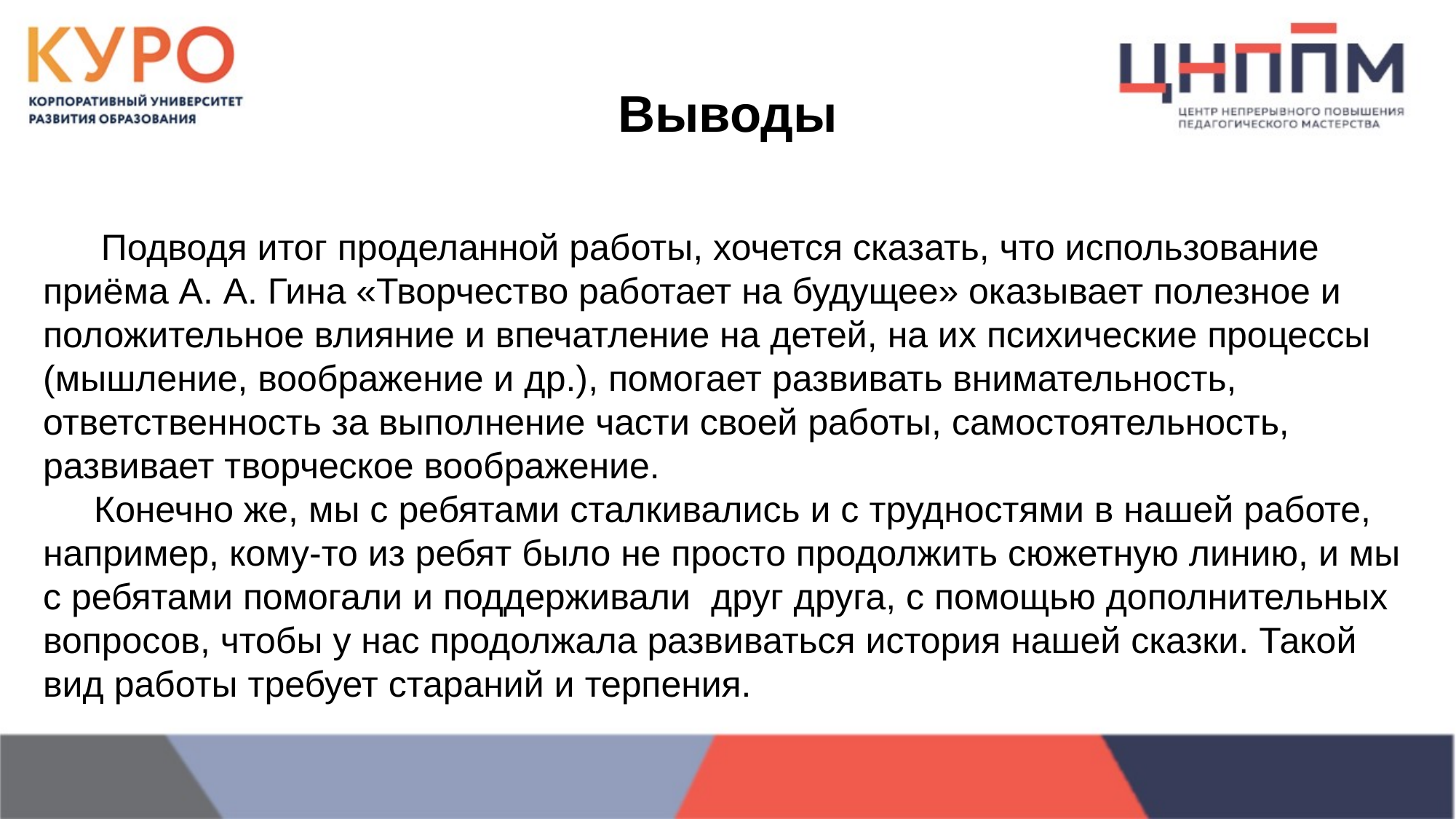

# Выводы
      Подводя итог проделанной работы, хочется сказать, что использование приёма А. А. Гина «Творчество работает на будущее» оказывает полезное и положительное влияние и впечатление на детей, на их психические процессы (мышление, воображение и др.), помогает развивать внимательность, ответственность за выполнение части своей работы, самостоятельность, развивает творческое воображение.
     Конечно же, мы с ребятами сталкивались и с трудностями в нашей работе, например, кому-то из ребят было не просто продолжить сюжетную линию, и мы с ребятами помогали и поддерживали  друг друга, с помощью дополнительных вопросов, чтобы у нас продолжала развиваться история нашей сказки. Такой вид работы требует стараний и терпения.